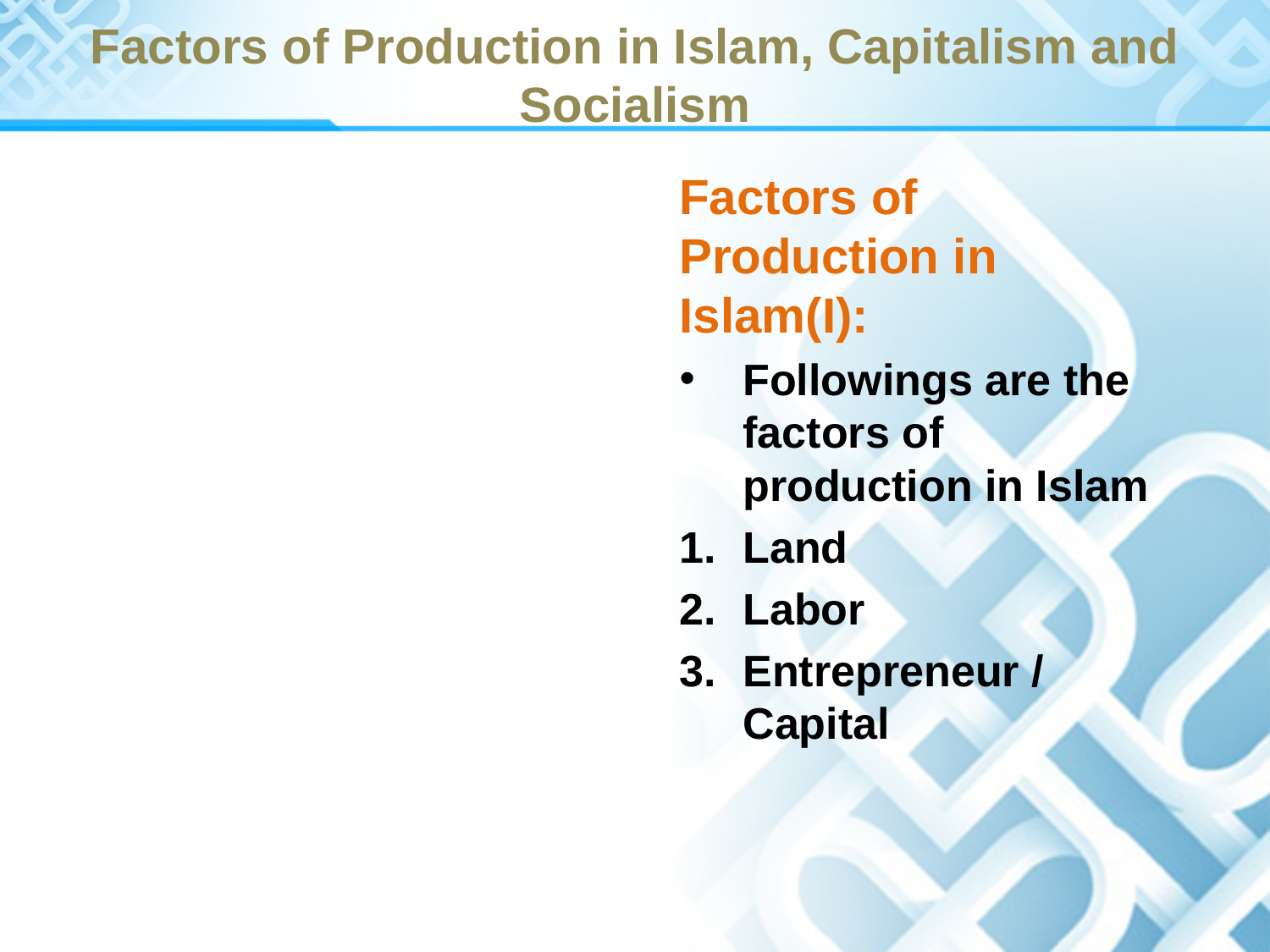

Factors of Production in Islam, Capitalism and Socialism
Factors of Production in Islam(I):
Followings are the factors of production in Islam
Land
Labor
Entrepreneur / Capital